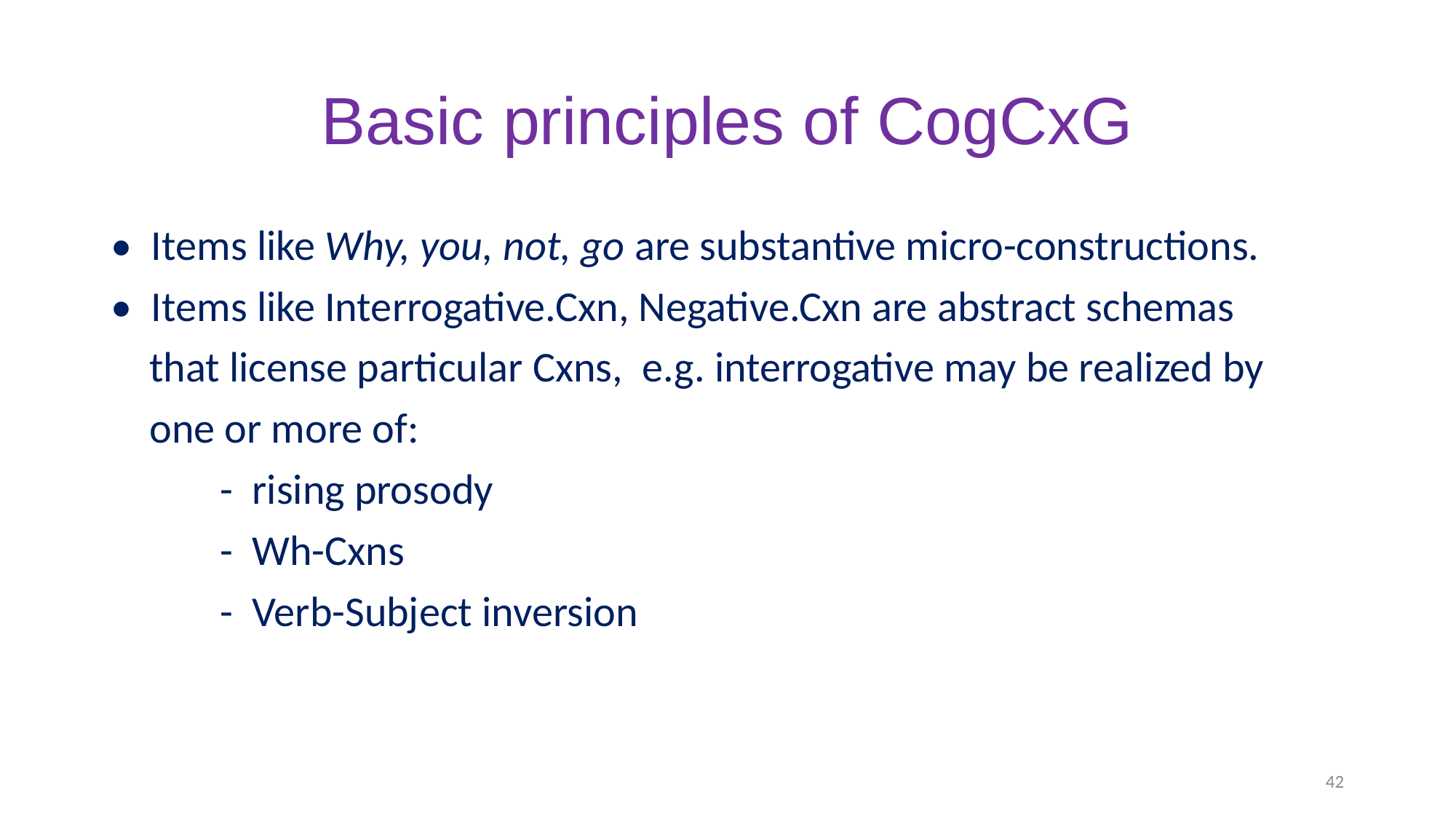

# Basic principles of CogCxG
•  Items like Why, you, not, go are substantive micro-constructions.
•  Items like Interrogative.Cxn, Negative.Cxn are abstract schemas
    that license particular Cxns,  e.g. interrogative may be realized by
    one or more of:
   	-  rising prosody
	-  Wh-Cxns
	-  Verb-Subject inversion

42